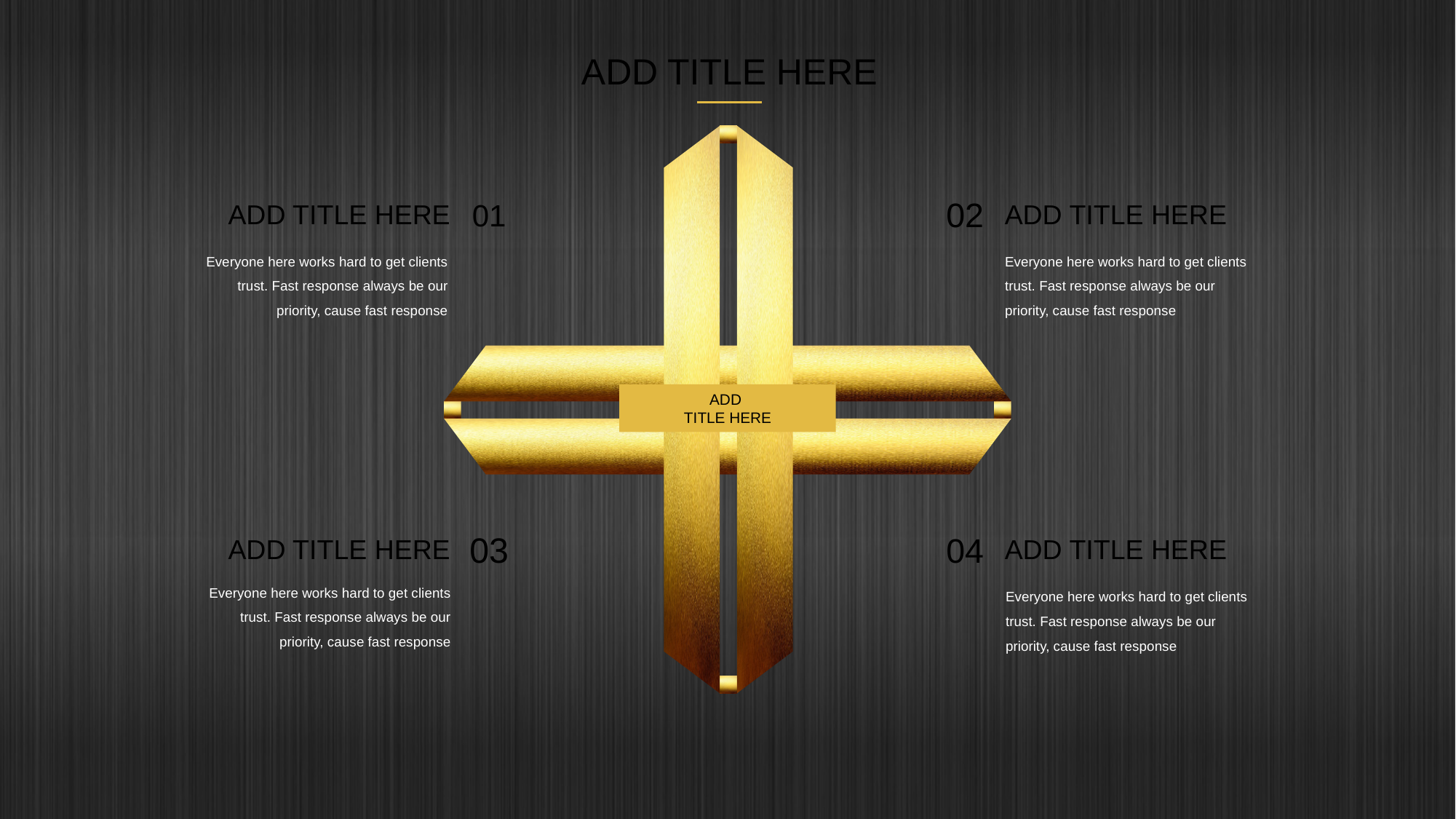

ADD TITLE HERE

01
02
ADD TITLE HERE
ADD TITLE HERE
Everyone here works hard to get clients trust. Fast response always be our priority, cause fast response
Everyone here works hard to get clients trust. Fast response always be our priority, cause fast response

ADD
TITLE HERE

03
04
ADD TITLE HERE
ADD TITLE HERE
Everyone here works hard to get clients trust. Fast response always be our priority, cause fast response
Everyone here works hard to get clients trust. Fast response always be our priority, cause fast response